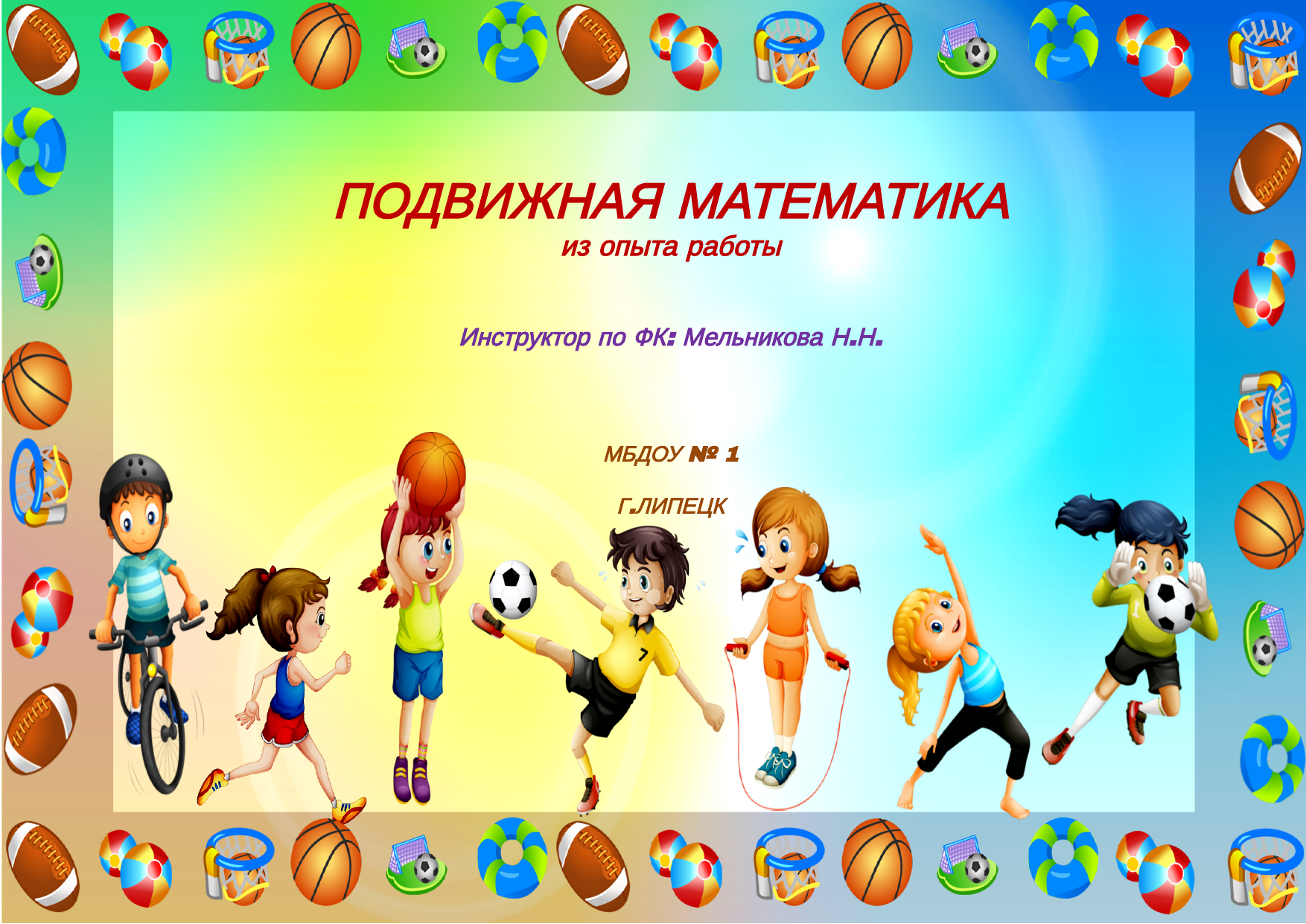

ПОДВИЖНАЯ МАТЕМАТИКА
из опыта работы

Инструктор по ФК: Мельникова Н.Н.

МБДОУ № 1

Г.ЛИПЕЦК